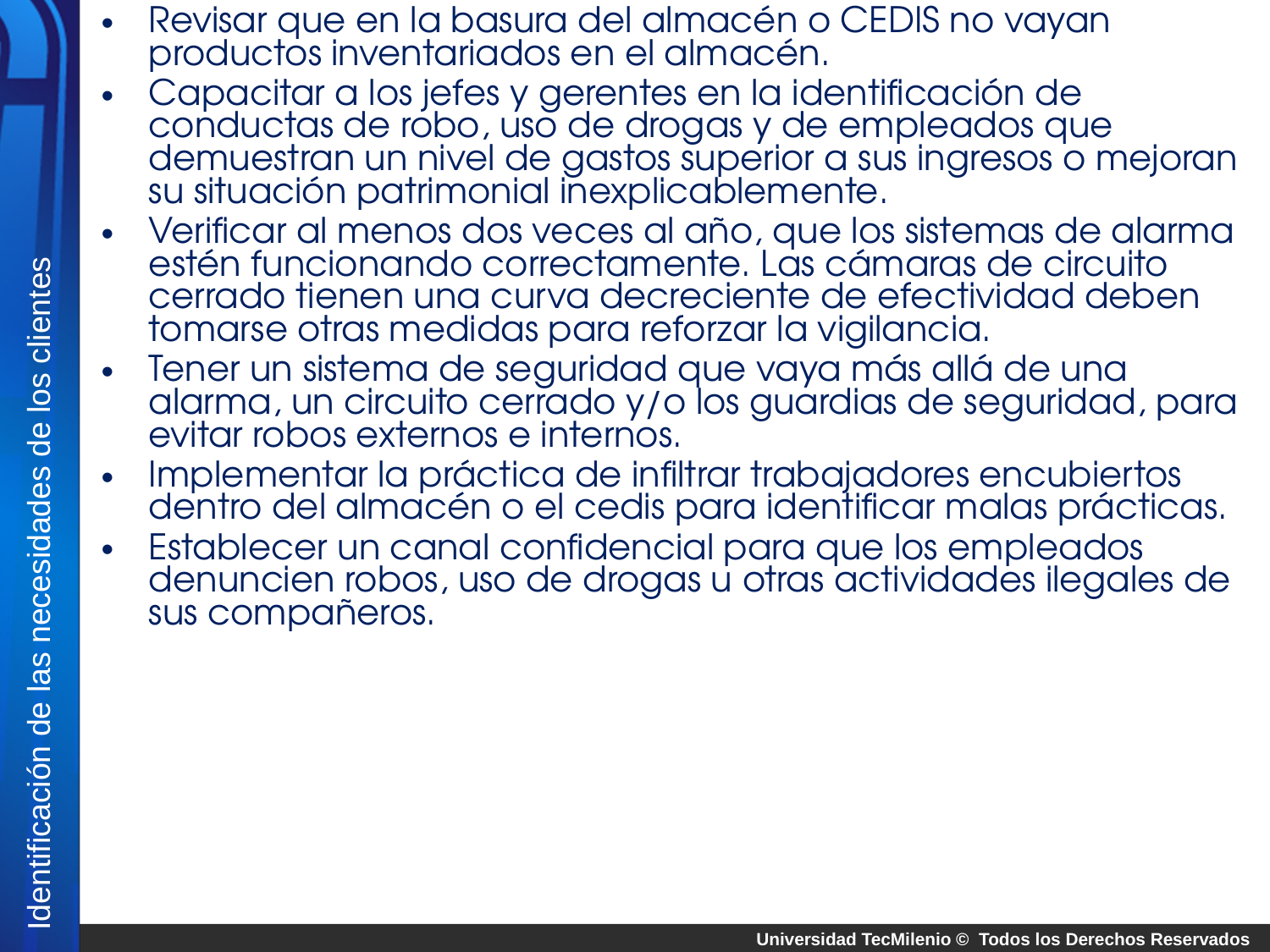

Revisar que en la basura del almacén o CEDIS no vayan productos inventariados en el almacén.
Capacitar a los jefes y gerentes en la identificación de conductas de robo, uso de drogas y de empleados que demuestran un nivel de gastos superior a sus ingresos o mejoran su situación patrimonial inexplicablemente.
Verificar al menos dos veces al año, que los sistemas de alarma estén funcionando correctamente. Las cámaras de circuito cerrado tienen una curva decreciente de efectividad deben tomarse otras medidas para reforzar la vigilancia.
Tener un sistema de seguridad que vaya más allá de una alarma, un circuito cerrado y/o los guardias de seguridad, para evitar robos externos e internos.
Implementar la práctica de infiltrar trabajadores encubiertos dentro del almacén o el cedis para identificar malas prácticas.
Establecer un canal confidencial para que los empleados denuncien robos, uso de drogas u otras actividades ilegales de sus compañeros.

Identificación de las necesidades de los clientes